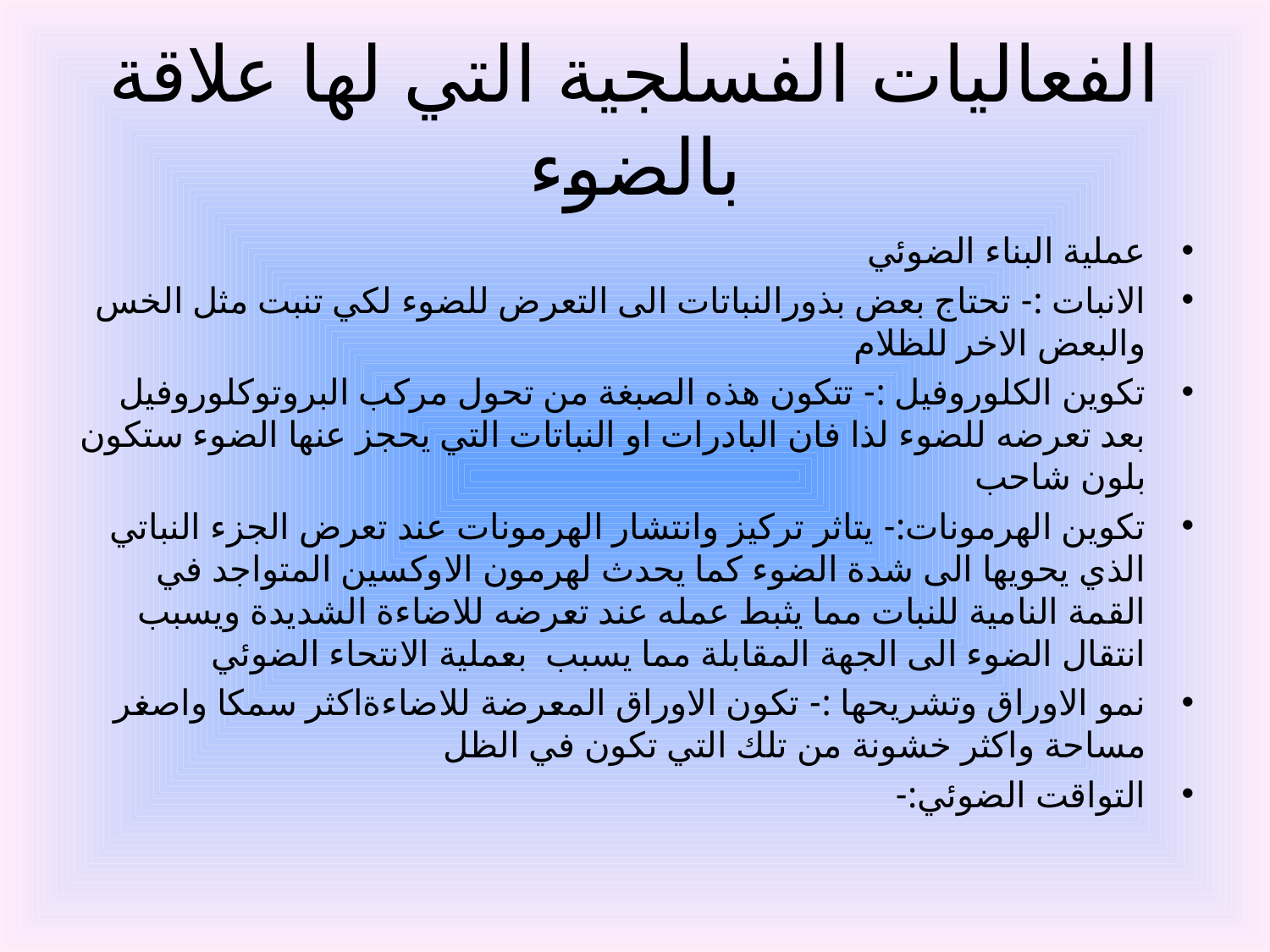

# الفعاليات الفسلجية التي لها علاقة بالضوء
عملية البناء الضوئي
الانبات :- تحتاج بعض بذورالنباتات الى التعرض للضوء لكي تنبت مثل الخس والبعض الاخر للظلام
تكوين الكلوروفيل :- تتكون هذه الصبغة من تحول مركب البروتوكلوروفيل بعد تعرضه للضوء لذا فان البادرات او النباتات التي يحجز عنها الضوء ستكون بلون شاحب
تكوين الهرمونات:- يتاثر تركيز وانتشار الهرمونات عند تعرض الجزء النباتي الذي يحويها الى شدة الضوء كما يحدث لهرمون الاوكسين المتواجد في القمة النامية للنبات مما يثبط عمله عند تعرضه للاضاءة الشديدة ويسبب انتقال الضوء الى الجهة المقابلة مما يسبب  بعملية الانتحاء الضوئي
نمو الاوراق وتشريحها :- تكون الاوراق المعرضة للاضاءةاكثر سمكا واصغر مساحة واكثر خشونة من تلك التي تكون في الظل
التواقت الضوئي:-